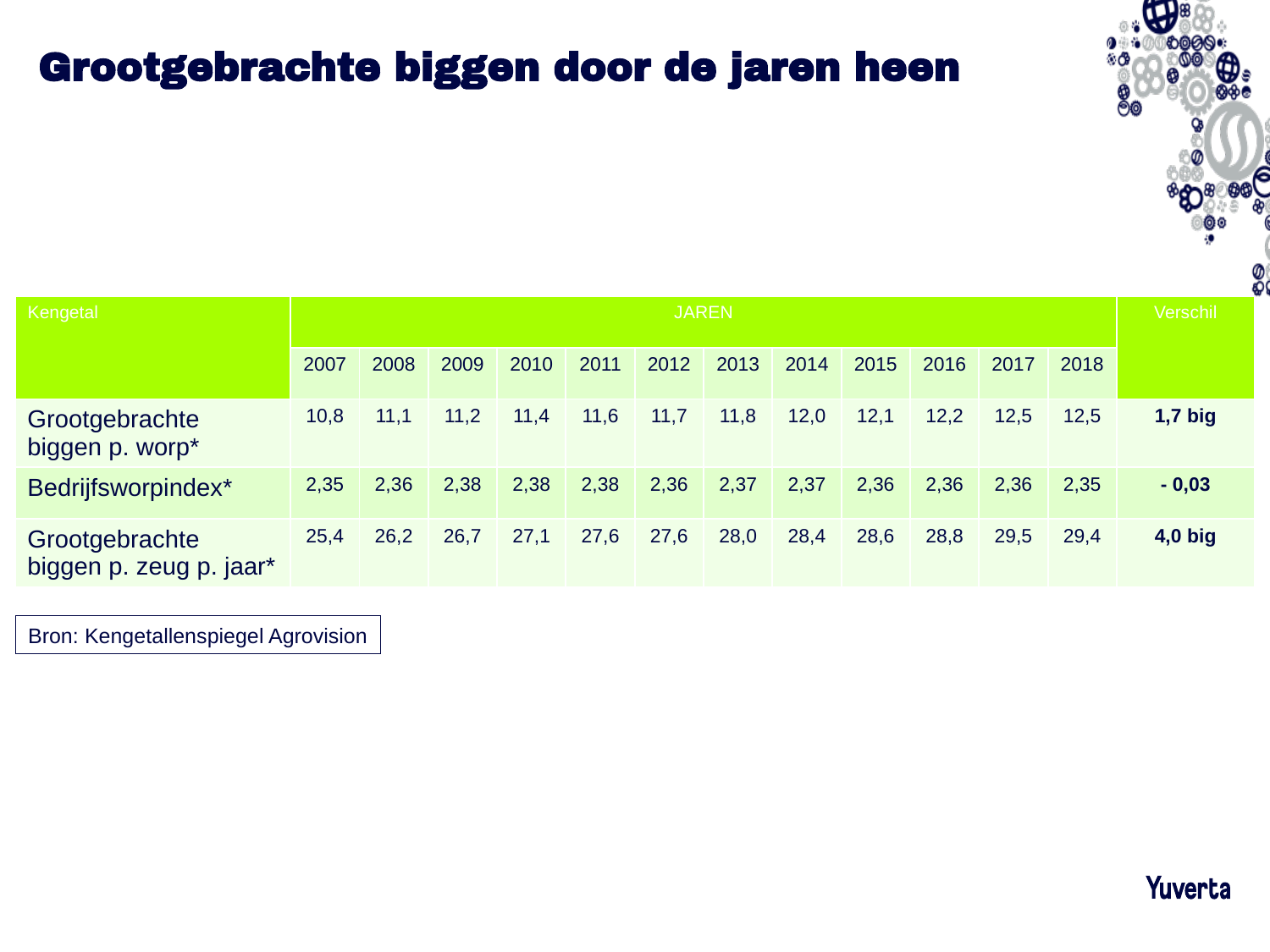

# Grootgebrachte biggen door de jaren heen
| Kengetal | JAREN |  |  |  |  |  |  |  |  |  |  |  | Verschil |
| --- | --- | --- | --- | --- | --- | --- | --- | --- | --- | --- | --- | --- | --- |
|  | 2007 | 2008 | 2009 | 2010 | 2011 | 2012 | 2013 | 2014 | 2015 | 2016 | 2017 | 2018 |  |
| Grootgebrachte biggen p. worp\* | 10,8 | 11,1 | 11,2 | 11,4 | 11,6 | 11,7 | 11,8 | 12,0 | 12,1 | 12,2 | 12,5 | 12,5 | 1,7 big |
| Bedrijfsworpindex\* | 2,35 | 2,36 | 2,38 | 2,38 | 2,38 | 2,36 | 2,37 | 2,37 | 2,36 | 2,36 | 2,36 | 2,35 | - 0,03 |
| Grootgebrachte biggen p. zeug p. jaar\* | 25,4 | 26,2 | 26,7 | 27,1 | 27,6 | 27,6 | 28,0 | 28,4 | 28,6 | 28,8 | 29,5 | 29,4 | 4,0 big |
Bron: Kengetallenspiegel Agrovision